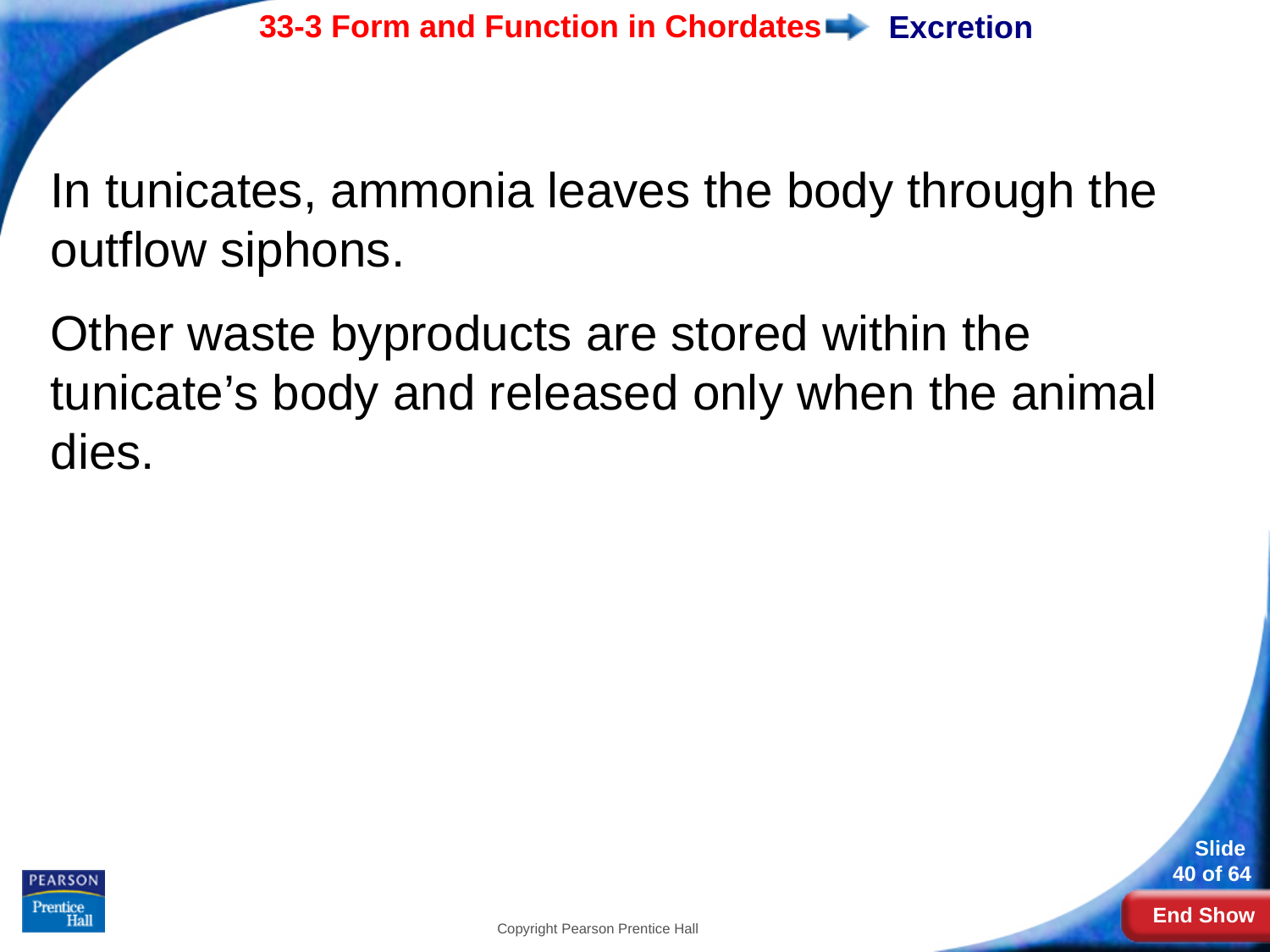

# Excretion
In tunicates, ammonia leaves the body through the outflow siphons.
Other waste byproducts are stored within the tunicate’s body and released only when the animal dies.
Copyright Pearson Prentice Hall